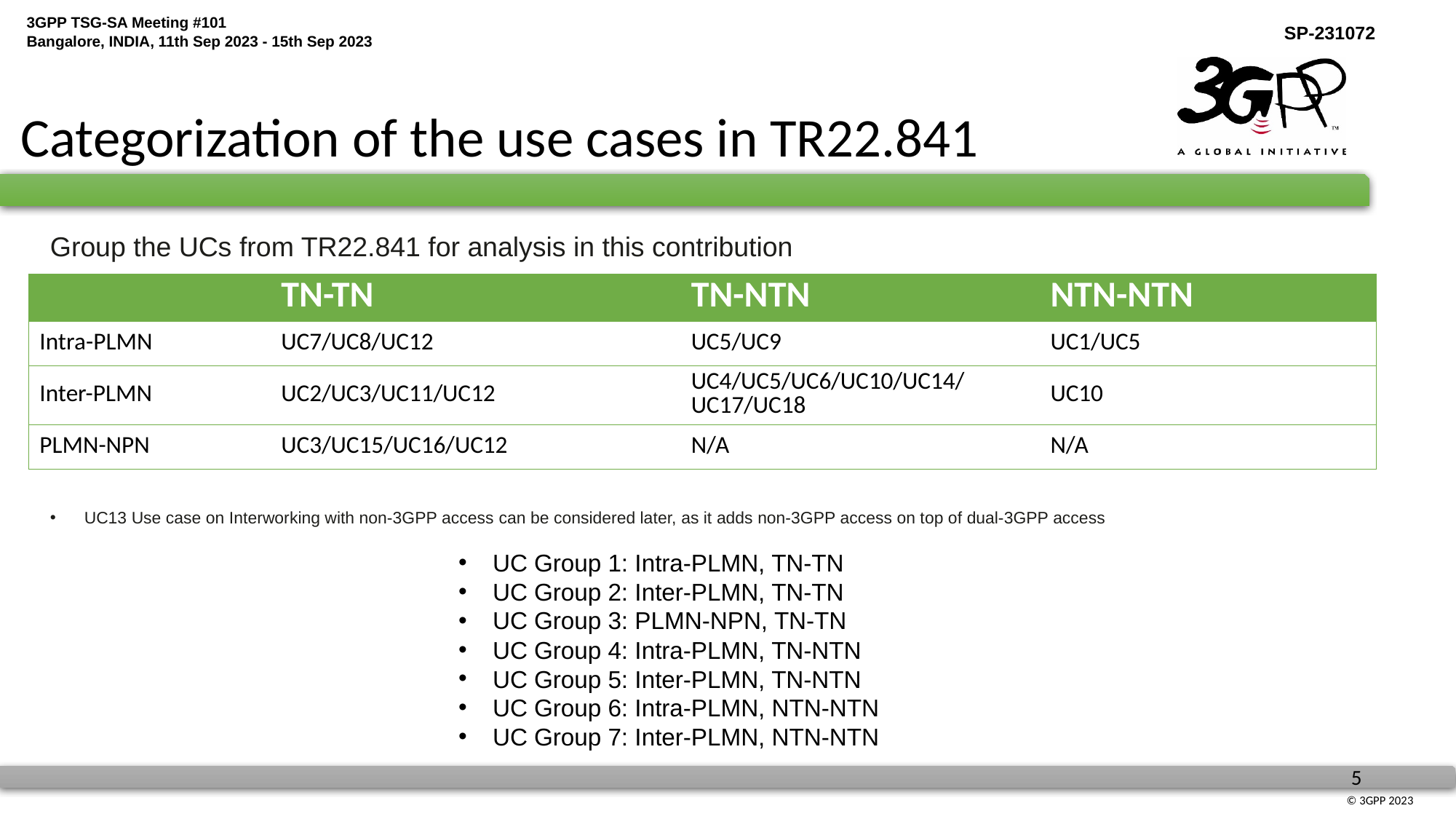

# Categorization of the use cases in TR22.841
Group the UCs from TR22.841 for analysis in this contribution
|  | TN-TN | TN-NTN | NTN-NTN |
| --- | --- | --- | --- |
| Intra-PLMN | UC7/UC8/UC12 | UC5/UC9 | UC1/UC5 |
| Inter-PLMN | UC2/UC3/UC11/UC12 | UC4/UC5/UC6/UC10/UC14/UC17/UC18 | UC10 |
| PLMN-NPN | UC3/UC15/UC16/UC12 | N/A | N/A |
UC13 Use case on Interworking with non-3GPP access can be considered later, as it adds non-3GPP access on top of dual-3GPP access
UC Group 1: Intra-PLMN, TN-TN
UC Group 2: Inter-PLMN, TN-TN
UC Group 3: PLMN-NPN, TN-TN
UC Group 4: Intra-PLMN, TN-NTN
UC Group 5: Inter-PLMN, TN-NTN
UC Group 6: Intra-PLMN, NTN-NTN
UC Group 7: Inter-PLMN, NTN-NTN